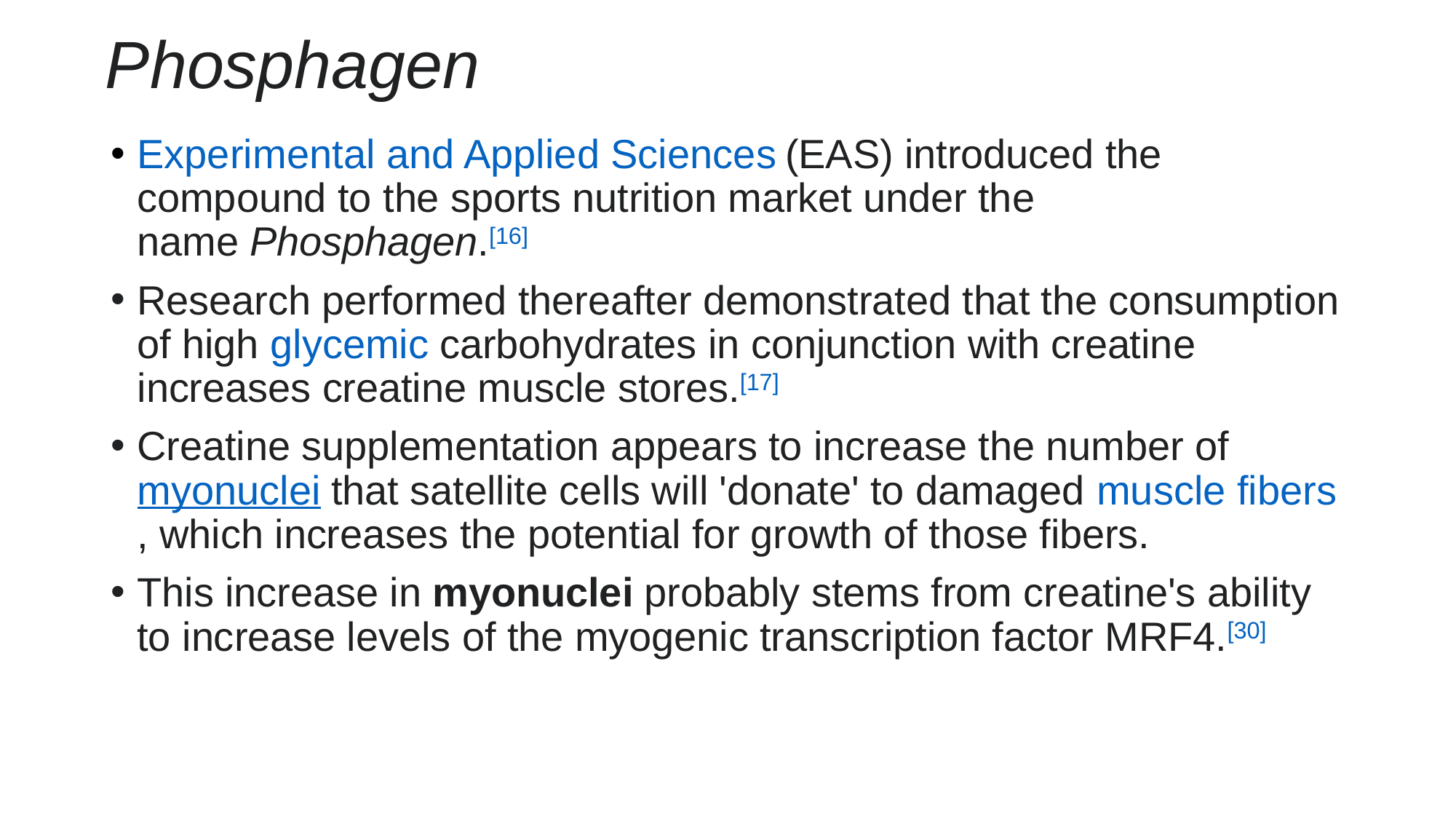

# Phosphagen
Experimental and Applied Sciences (EAS) introduced the compound to the sports nutrition market under the name Phosphagen.[16]
Research performed thereafter demonstrated that the consumption of high glycemic carbohydrates in conjunction with creatine increases creatine muscle stores.[17]
Creatine supplementation appears to increase the number of myonuclei that satellite cells will 'donate' to damaged muscle fibers, which increases the potential for growth of those fibers.
This increase in myonuclei probably stems from creatine's ability to increase levels of the myogenic transcription factor MRF4.[30]